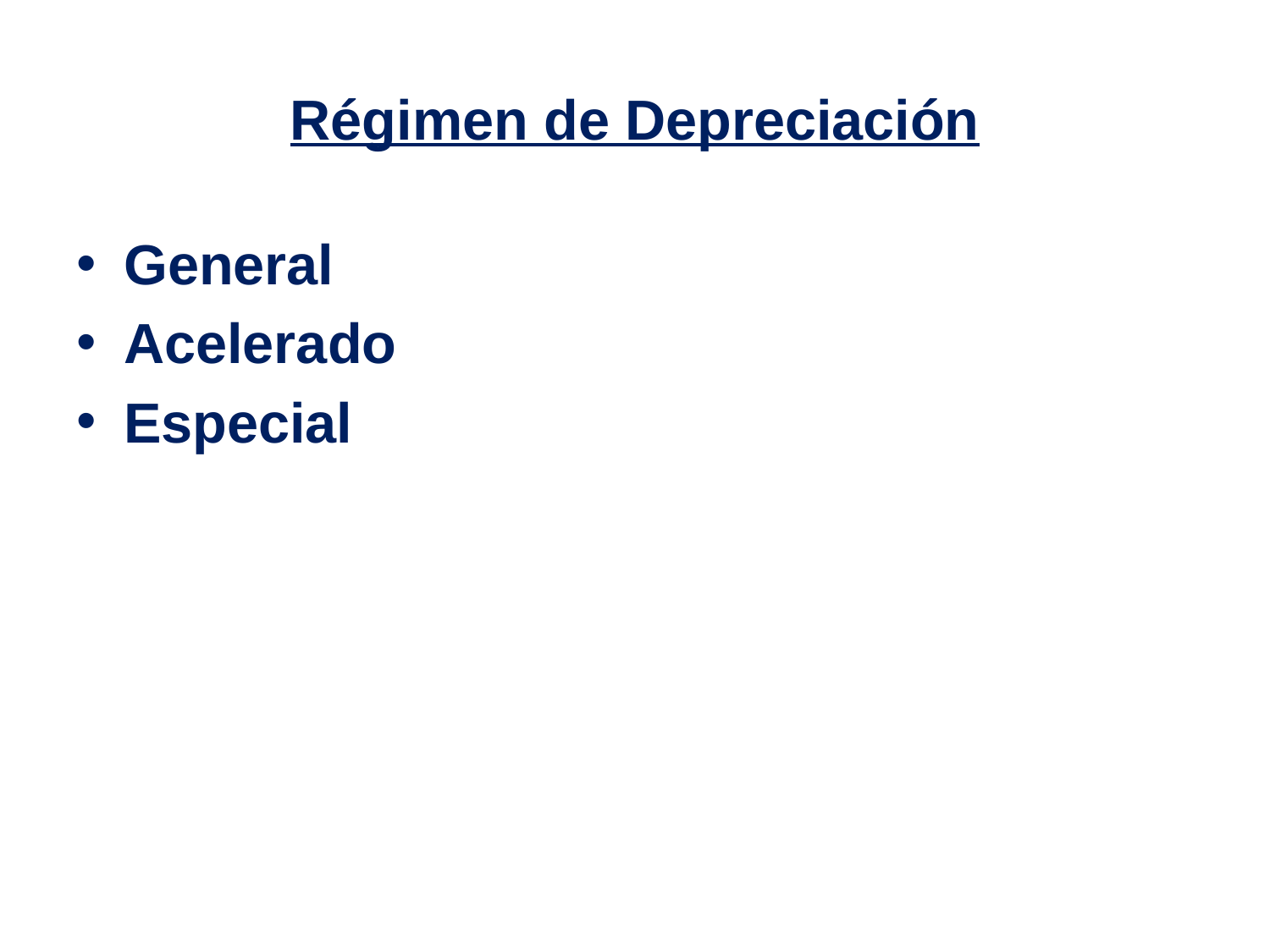

# Régimen de Depreciación
General
Acelerado
Especial